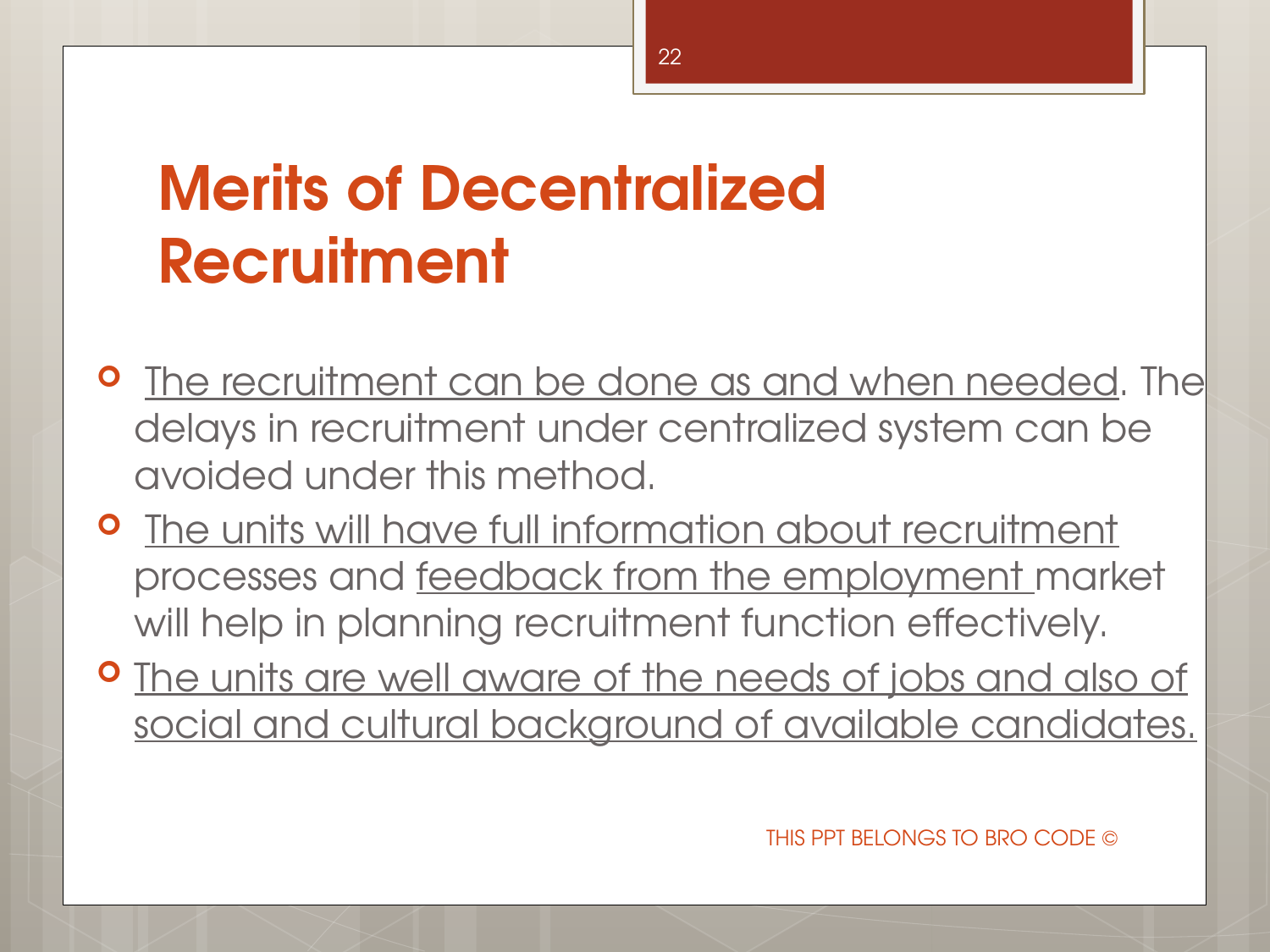

22
# Merits of Decentralized Recruitment

 The recruitment can be done as and when needed. The delays in recruitment under centralized system can be avoided under this method.
 The units will have full information about recruitment processes and feedback from the employment market will help in planning recruitment function effectively.
The units are well aware of the needs of jobs and also of social and cultural background of available candidates.

THIS PPT BELONGS TO BRO CODE ©